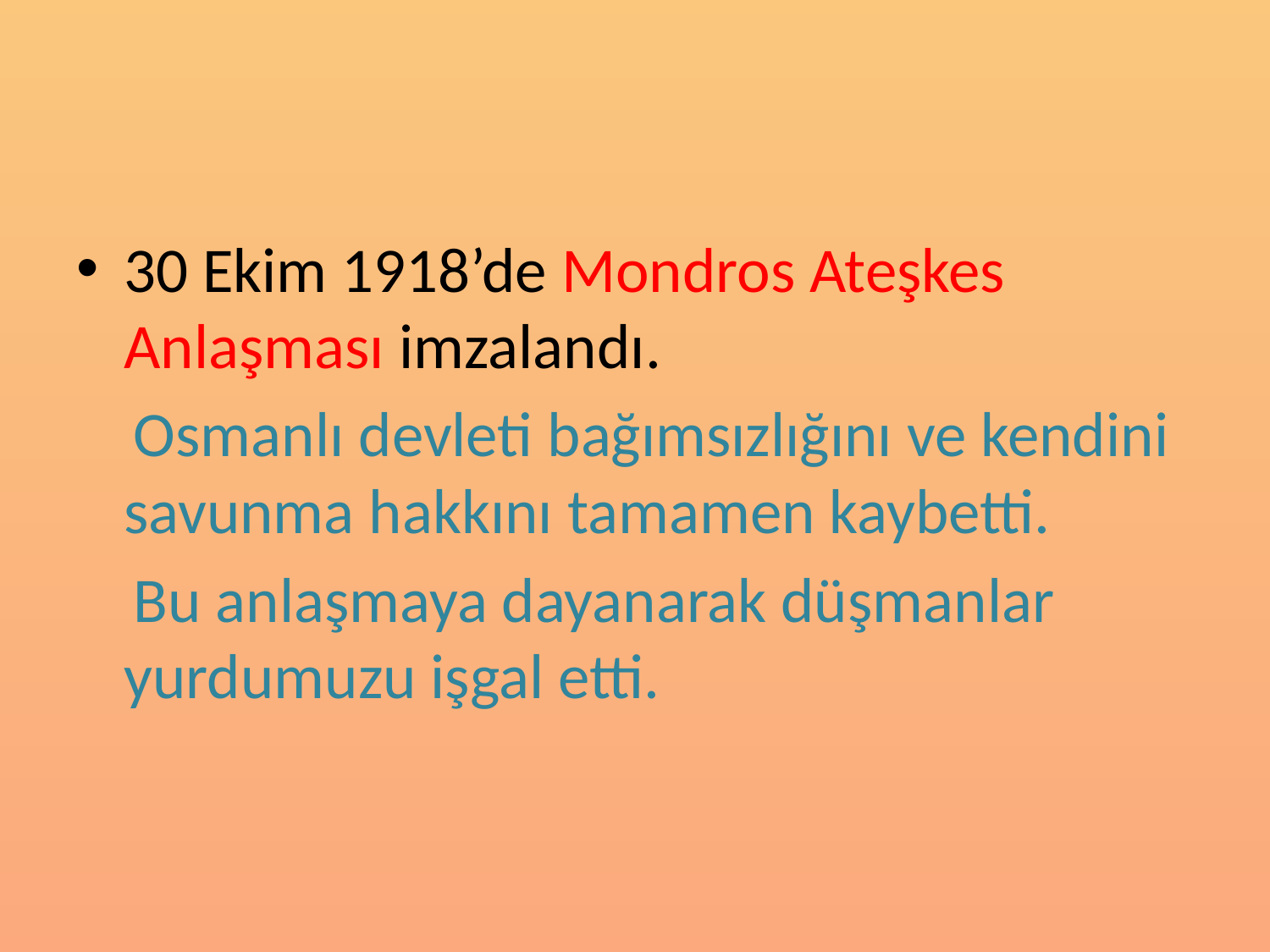

#
30 Ekim 1918’de Mondros Ateşkes Anlaşması imzalandı.
    Osmanlı devleti bağımsızlığını ve kendini savunma hakkını tamamen kaybetti.
    Bu anlaşmaya dayanarak düşmanlar yurdumuzu işgal etti.